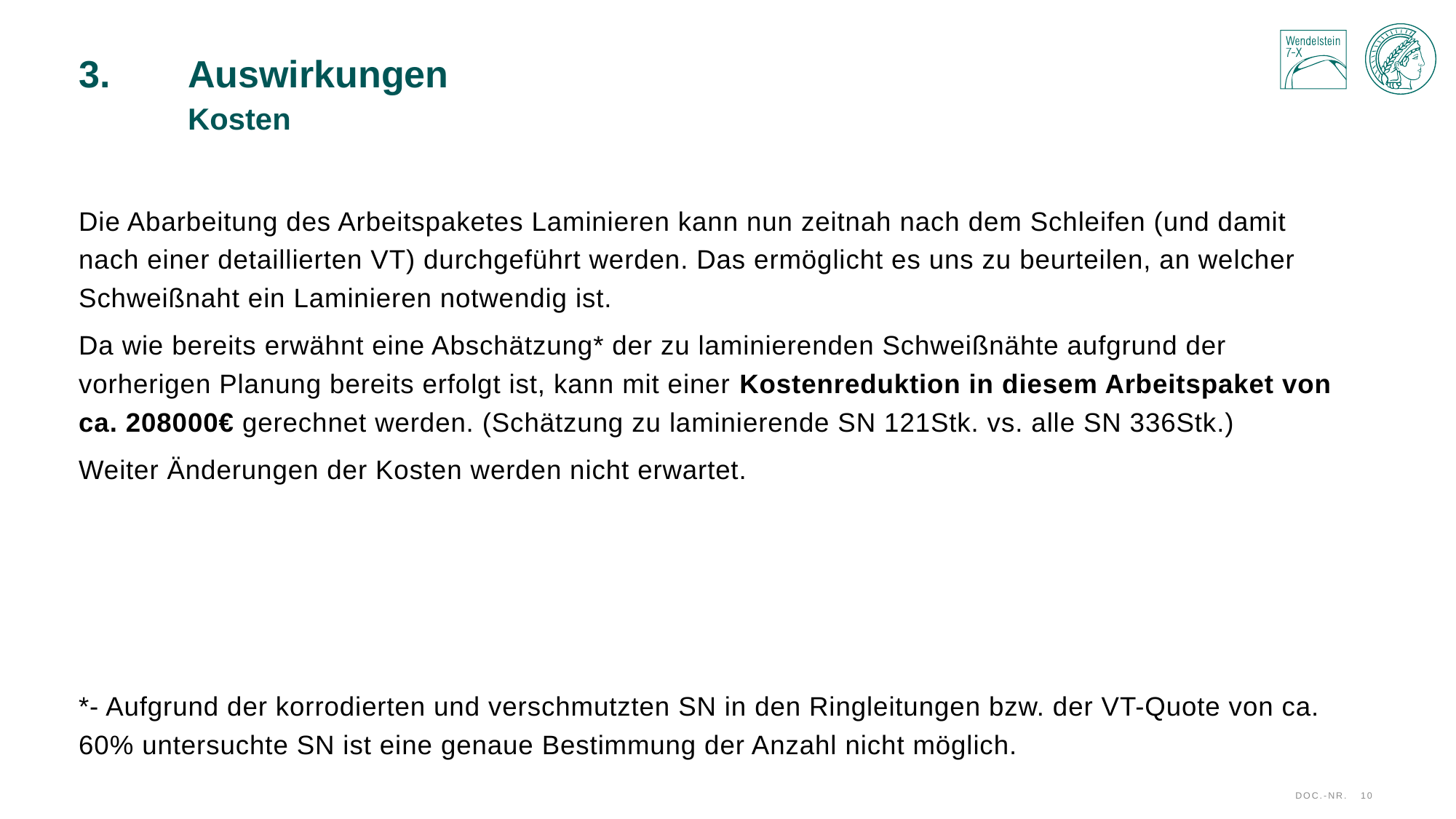

# 3.	Auswirkungen Kosten
Die Abarbeitung des Arbeitspaketes Laminieren kann nun zeitnah nach dem Schleifen (und damit nach einer detaillierten VT) durchgeführt werden. Das ermöglicht es uns zu beurteilen, an welcher Schweißnaht ein Laminieren notwendig ist.
Da wie bereits erwähnt eine Abschätzung* der zu laminierenden Schweißnähte aufgrund der vorherigen Planung bereits erfolgt ist, kann mit einer Kostenreduktion in diesem Arbeitspaket von ca. 208000€ gerechnet werden. (Schätzung zu laminierende SN 121Stk. vs. alle SN 336Stk.)
Weiter Änderungen der Kosten werden nicht erwartet.

*- Aufgrund der korrodierten und verschmutzten SN in den Ringleitungen bzw. der VT-Quote von ca. 60% untersuchte SN ist eine genaue Bestimmung der Anzahl nicht möglich.
Doc.-Nr.
10